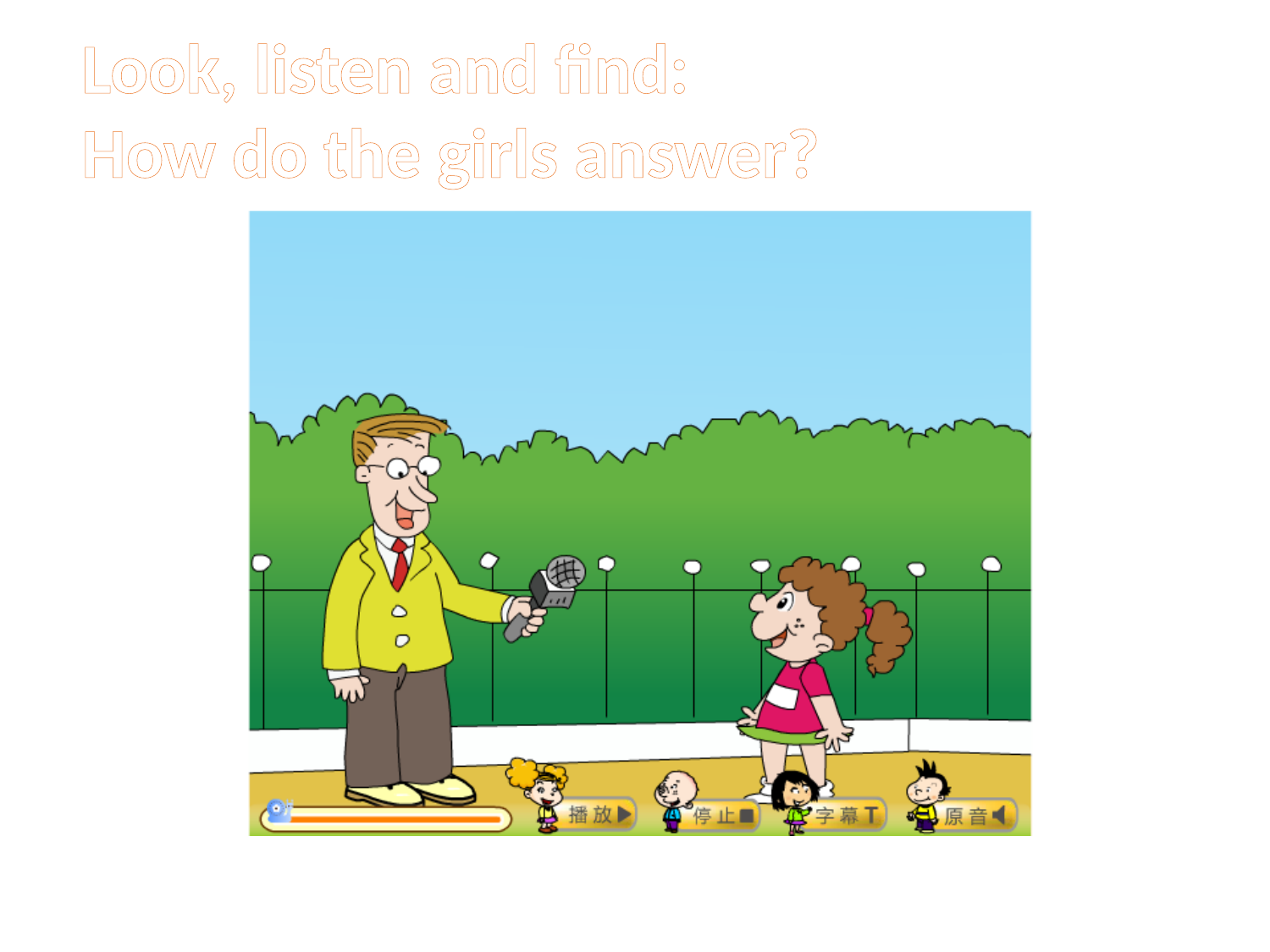

Look, listen and find:
How do the girls answer?